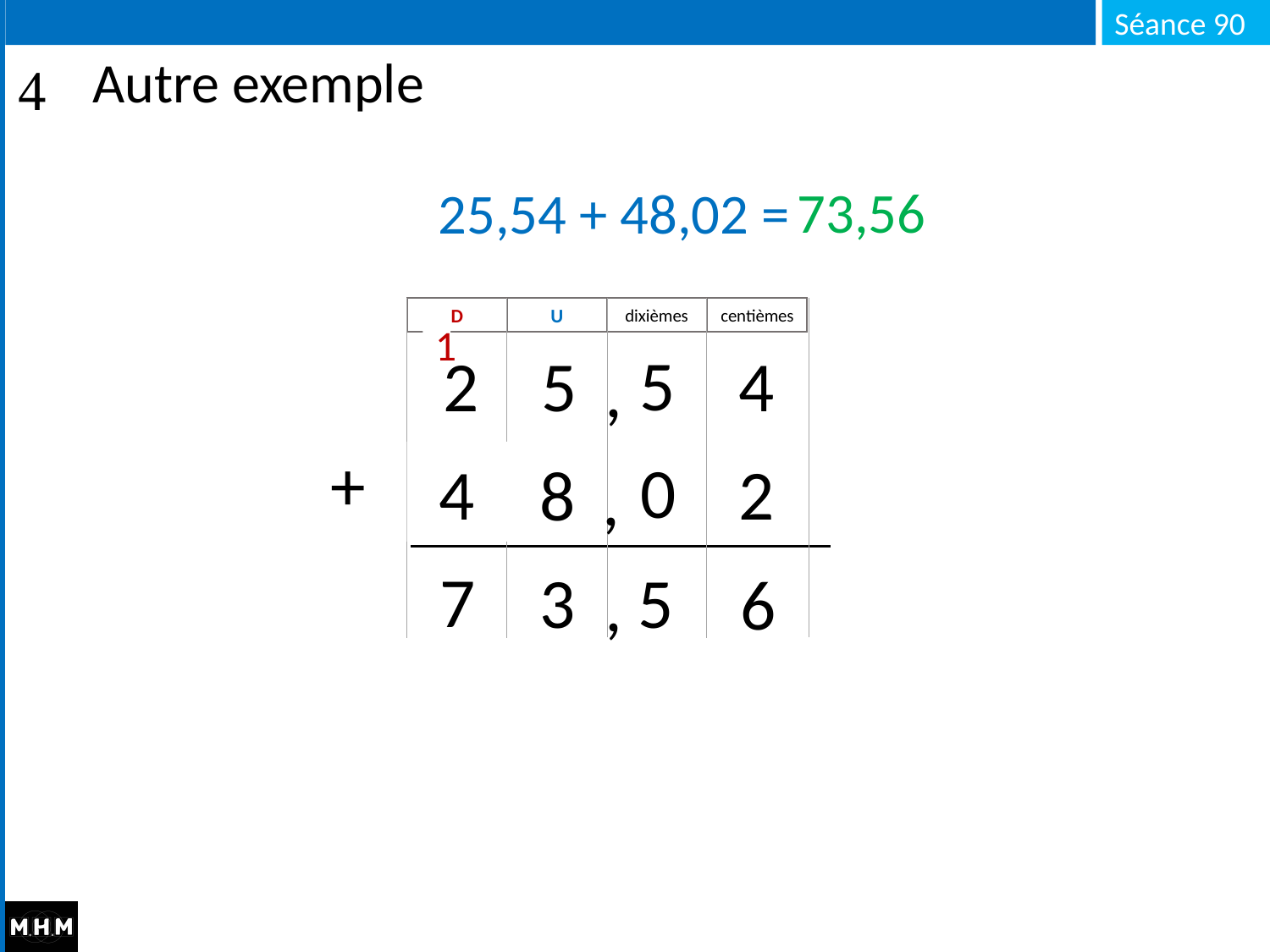

# Autre exemple
 73,56
 25,54 + 48,02 =
U
dixièmes
centièmes
D
1
5
2
5
4
,
+
0
4
2
8
,
7
3
5
6
,